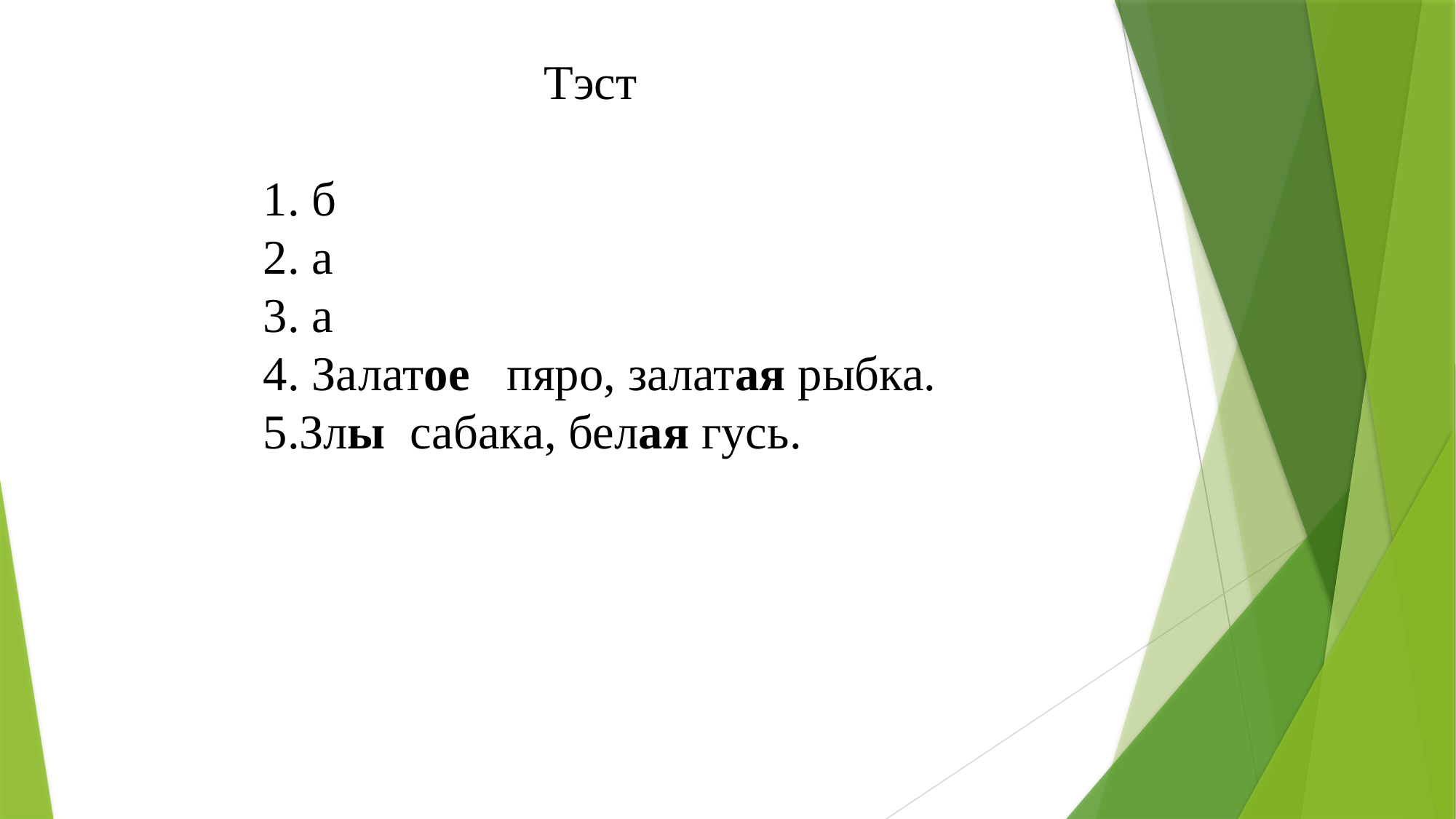

Тэст

           1. б
           2. а
           3. а
           4. Залатое   пяро, залатая рыбка.
           5.Злы  сабака, белая гусь.